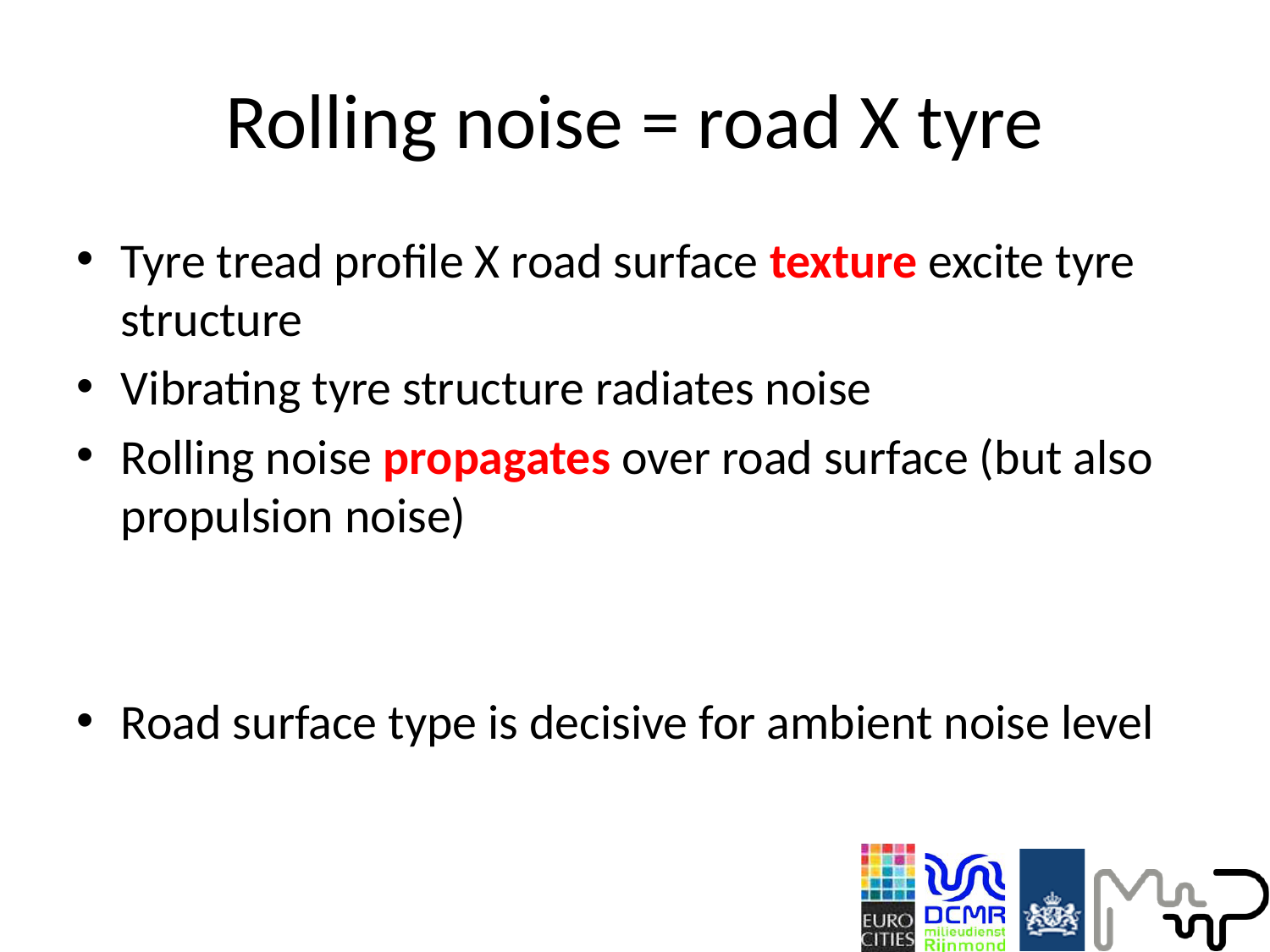

# Rolling noise = road Χ tyre
Tyre tread profile X road surface texture excite tyre structure
Vibrating tyre structure radiates noise
Rolling noise propagates over road surface (but also propulsion noise)

Road surface type is decisive for ambient noise level